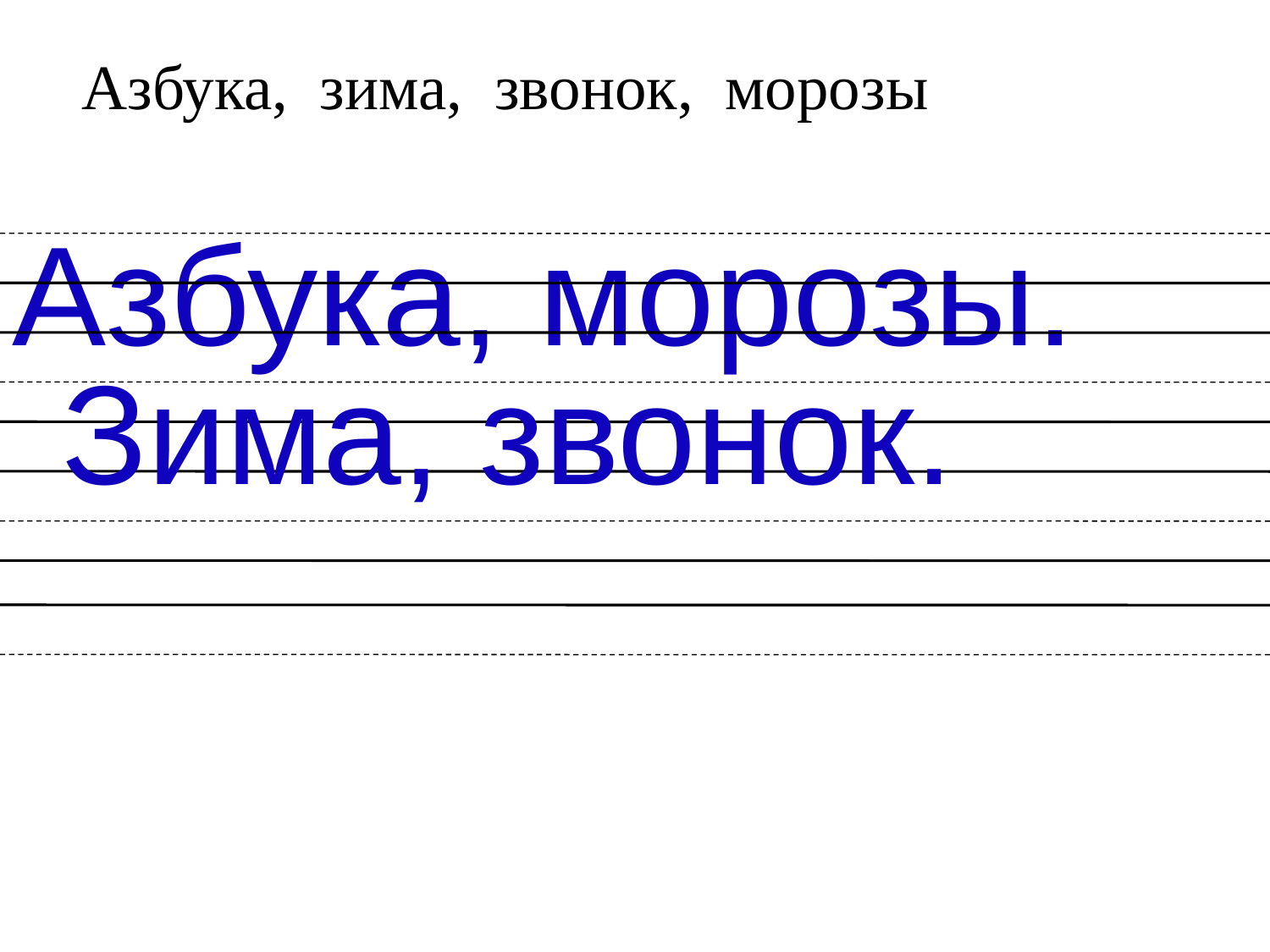

Азбука,  зима,  звонок,  морозы
Азбука, морозы.
Зима, звонок.